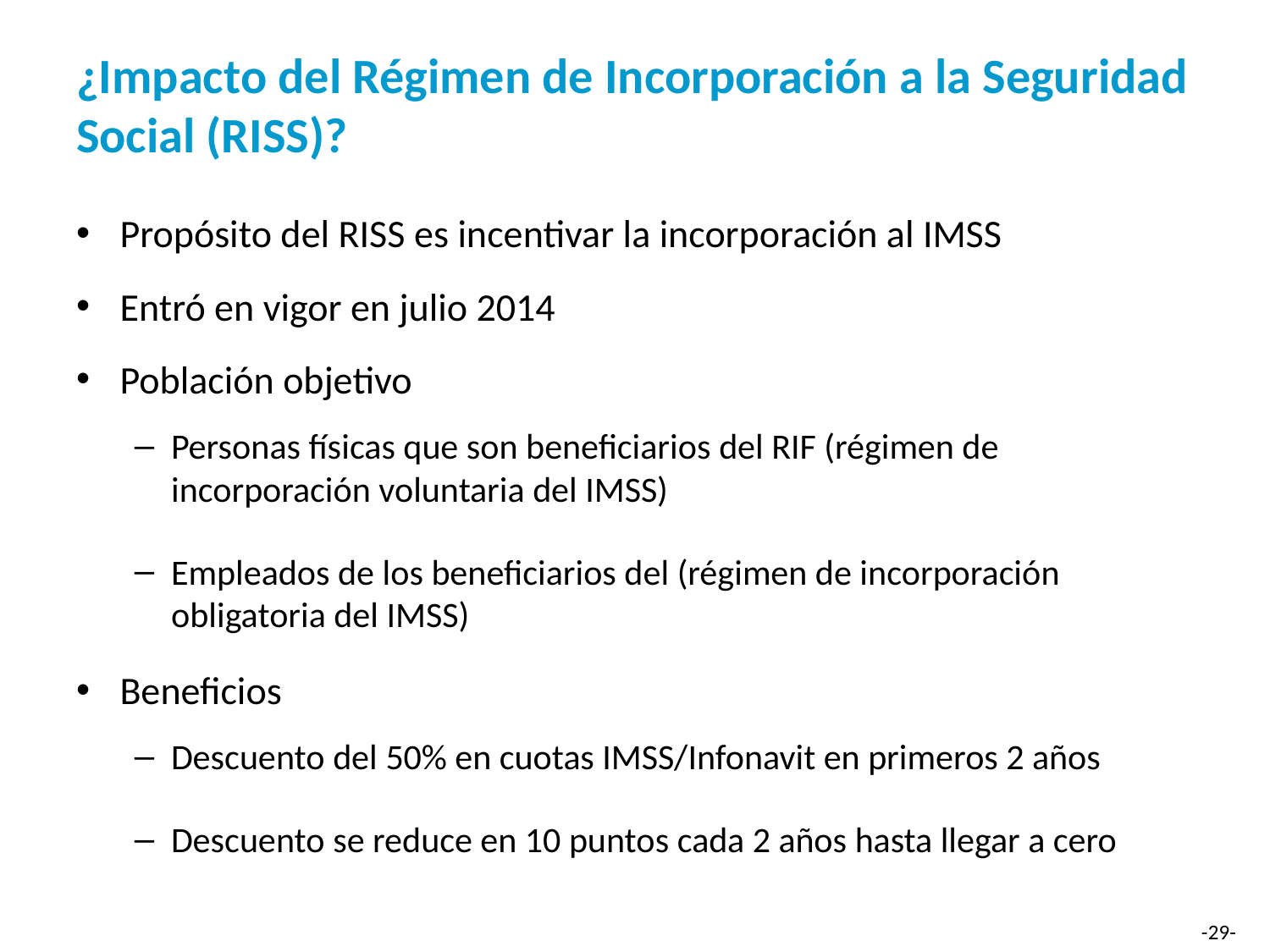

# ¿Impacto del Régimen de Incorporación a la Seguridad Social (RISS)?
Propósito del RISS es incentivar la incorporación al IMSS

Entró en vigor en julio 2014

Población objetivo

Personas físicas que son beneficiarios del RIF (régimen de incorporación voluntaria del IMSS)

Empleados de los beneficiarios del (régimen de incorporación obligatoria del IMSS)

Beneficios

Descuento del 50% en cuotas IMSS/Infonavit en primeros 2 años

Descuento se reduce en 10 puntos cada 2 años hasta llegar a cero

-29-